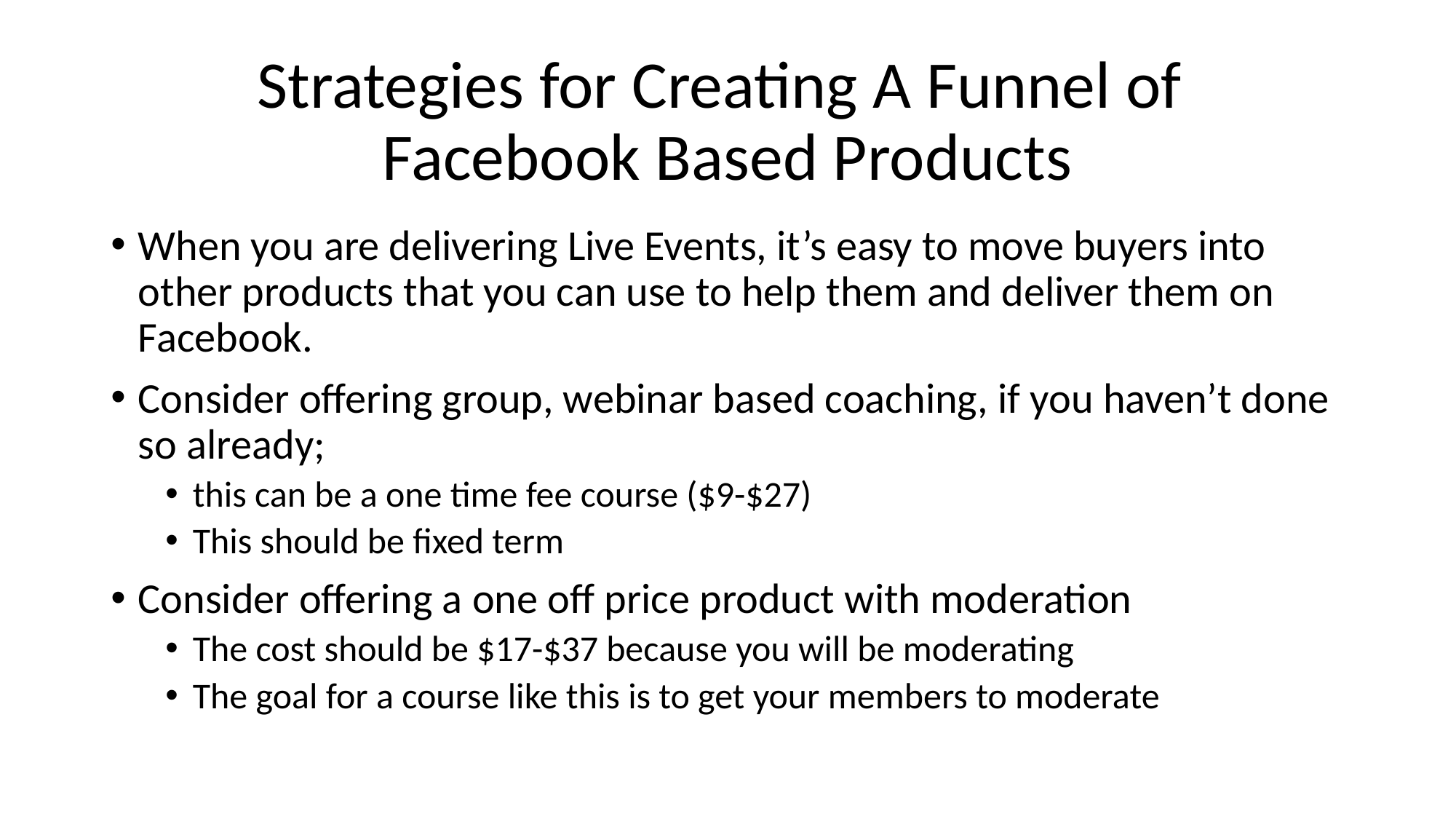

# Strategies for Creating A Funnel of Facebook Based Products
When you are delivering Live Events, it’s easy to move buyers into other products that you can use to help them and deliver them on Facebook.
Consider offering group, webinar based coaching, if you haven’t done so already;
this can be a one time fee course ($9-$27)
This should be fixed term
Consider offering a one off price product with moderation
The cost should be $17-$37 because you will be moderating
The goal for a course like this is to get your members to moderate